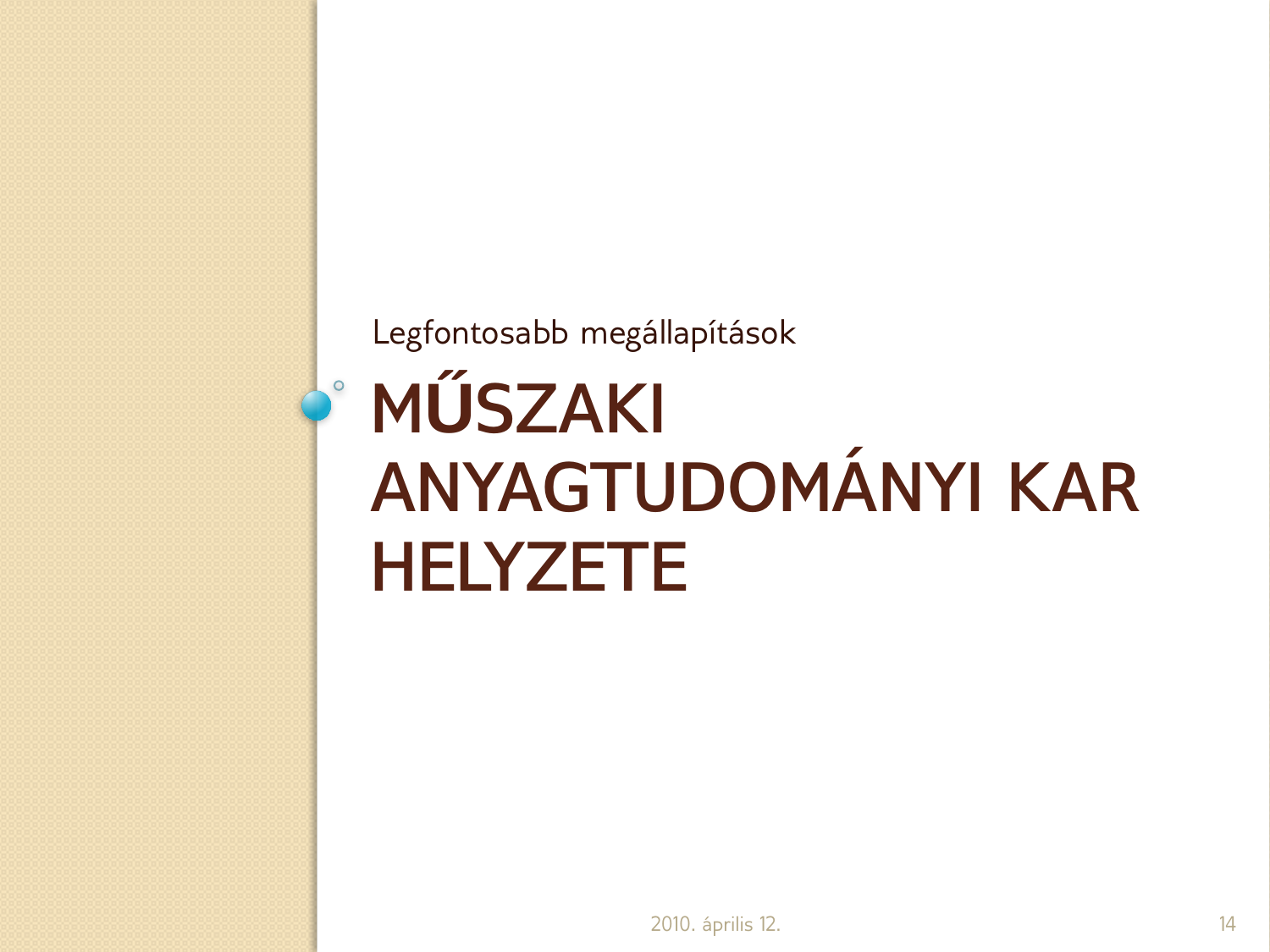

Legfontosabb megállapítások
# Műszaki anyagtudományi kar helyzete
2010. április 12.
14